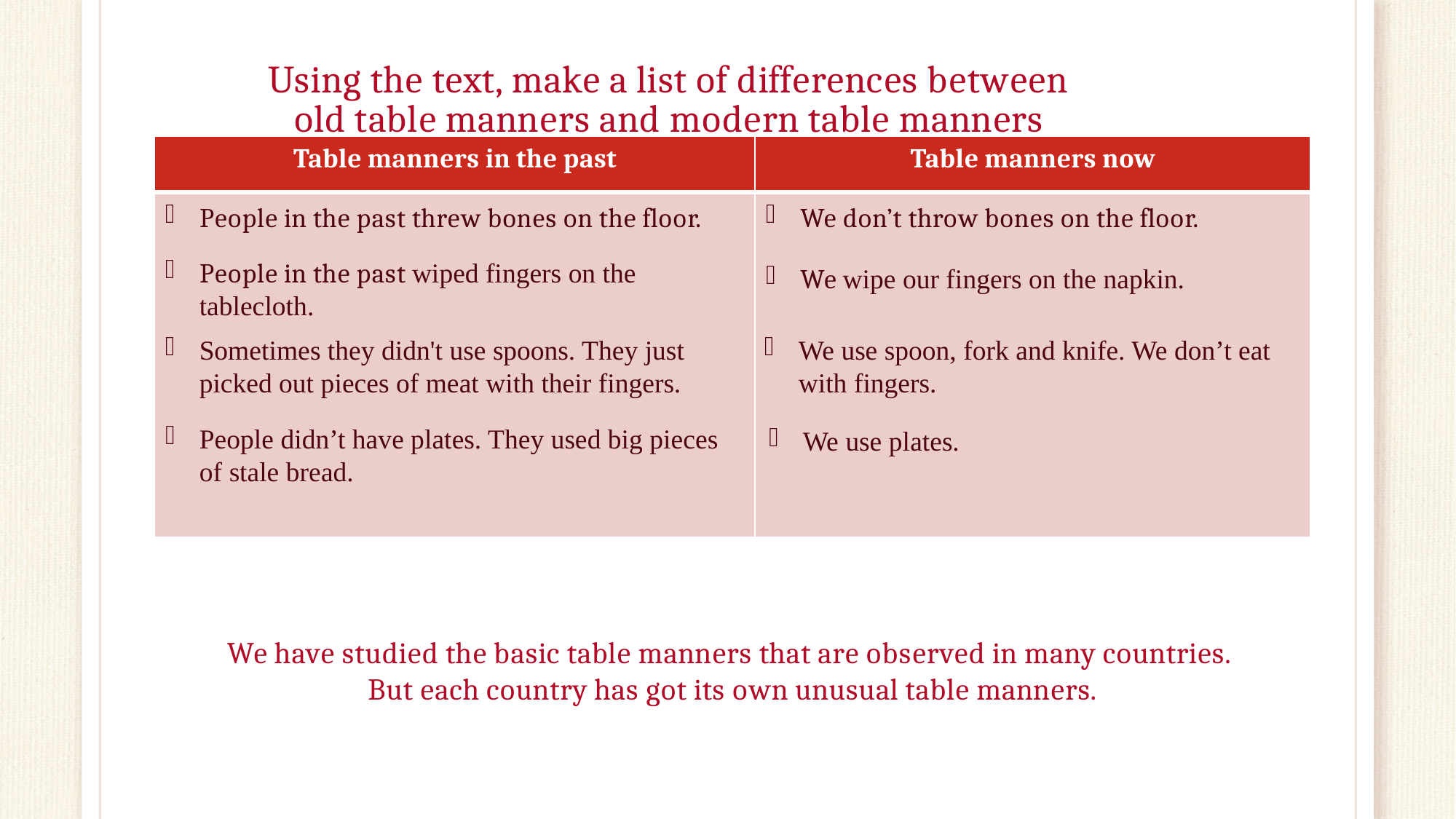

Using the text, make a list of differences between old table manners and modern table manners

| Table manners in the past | Table manners now |
| --- | --- |
|  |  |
People in the past threw bones on the floor.
We don’t throw bones on the floor.
People in the past wiped fingers on the tablecloth.
We wipe our fingers on the napkin.
Sometimes they didn't use spoons. They just picked out pieces of meat with their fingers.
We use spoon, fork and knife. We don’t eat with fingers.
People didn’t have plates. They used big pieces of stale bread.
We use plates.
We have studied the basic table manners that are observed in many countries.
But each country has got its own unusual table manners.